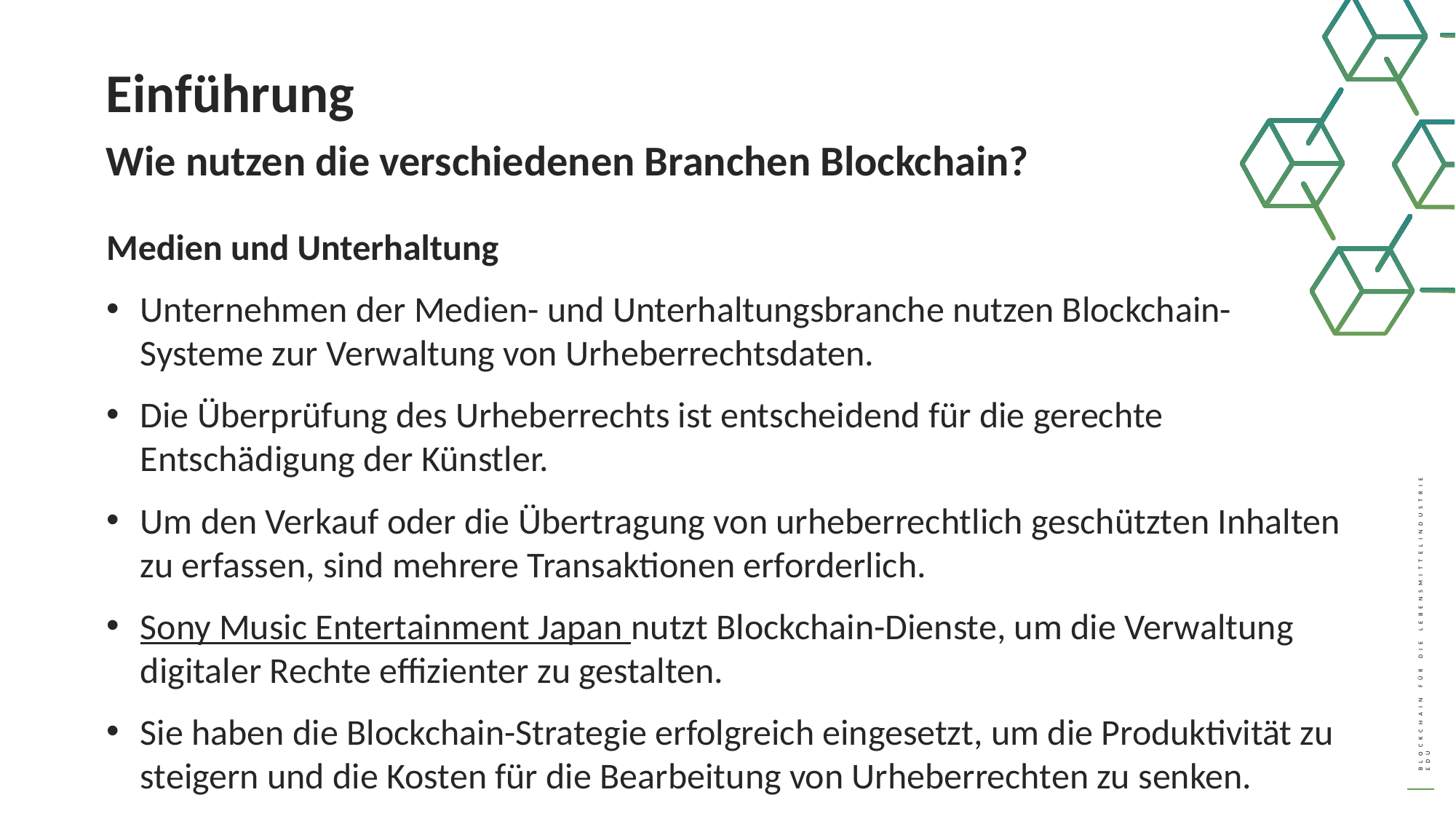

Einführung
Wie nutzen die verschiedenen Branchen Blockchain?
Medien und Unterhaltung
Unternehmen der Medien- und Unterhaltungsbranche nutzen Blockchain-Systeme zur Verwaltung von Urheberrechtsdaten.
Die Überprüfung des Urheberrechts ist entscheidend für die gerechte Entschädigung der Künstler.
Um den Verkauf oder die Übertragung von urheberrechtlich geschützten Inhalten zu erfassen, sind mehrere Transaktionen erforderlich.
Sony Music Entertainment Japan nutzt Blockchain-Dienste, um die Verwaltung digitaler Rechte effizienter zu gestalten.
Sie haben die Blockchain-Strategie erfolgreich eingesetzt, um die Produktivität zu steigern und die Kosten für die Bearbeitung von Urheberrechten zu senken.